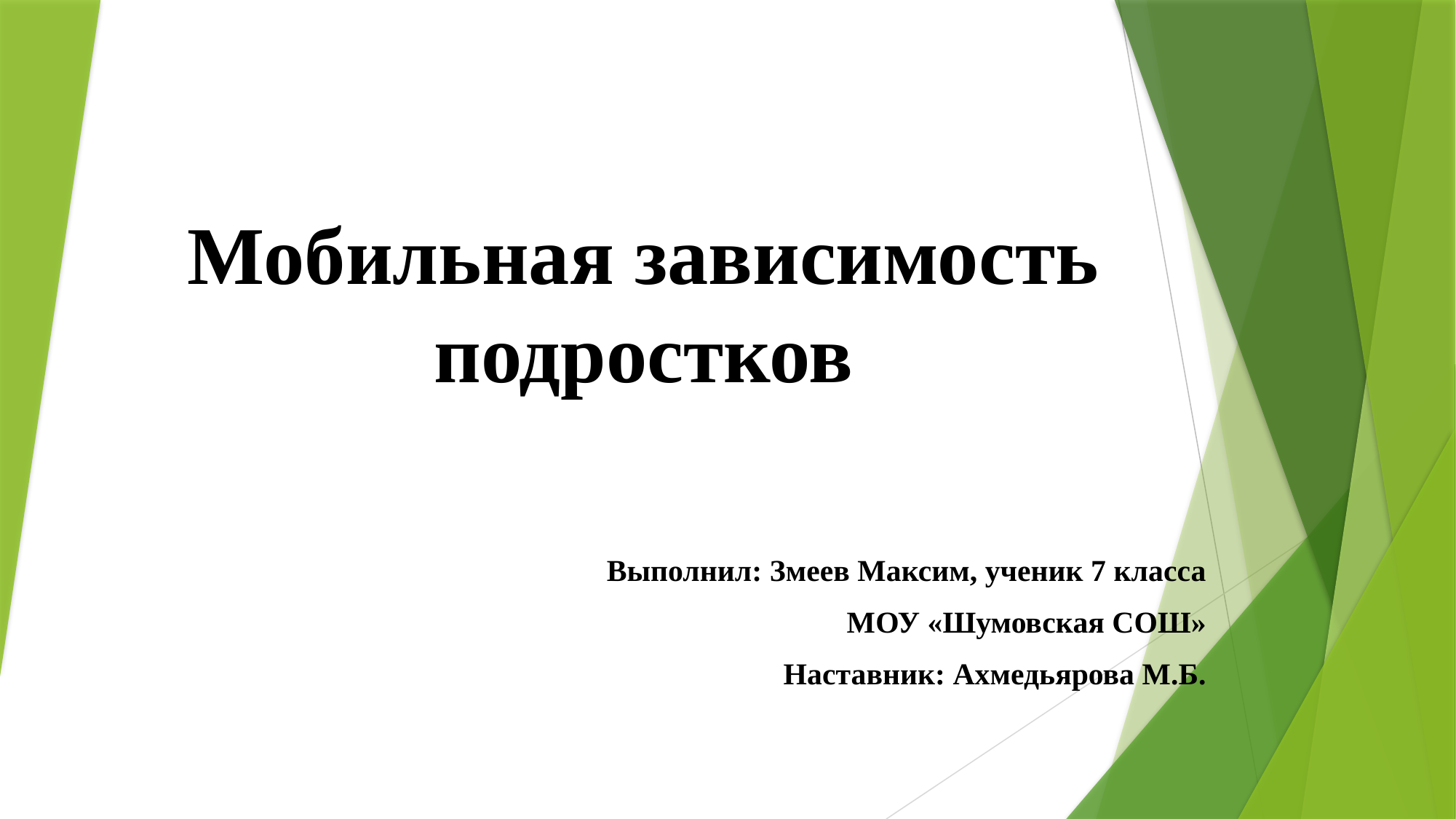

# Мобильная зависимость подростков
Выполнил: Змеев Максим, ученик 7 класса
МОУ «Шумовская СОШ»
Наставник: Ахмедьярова М.Б.